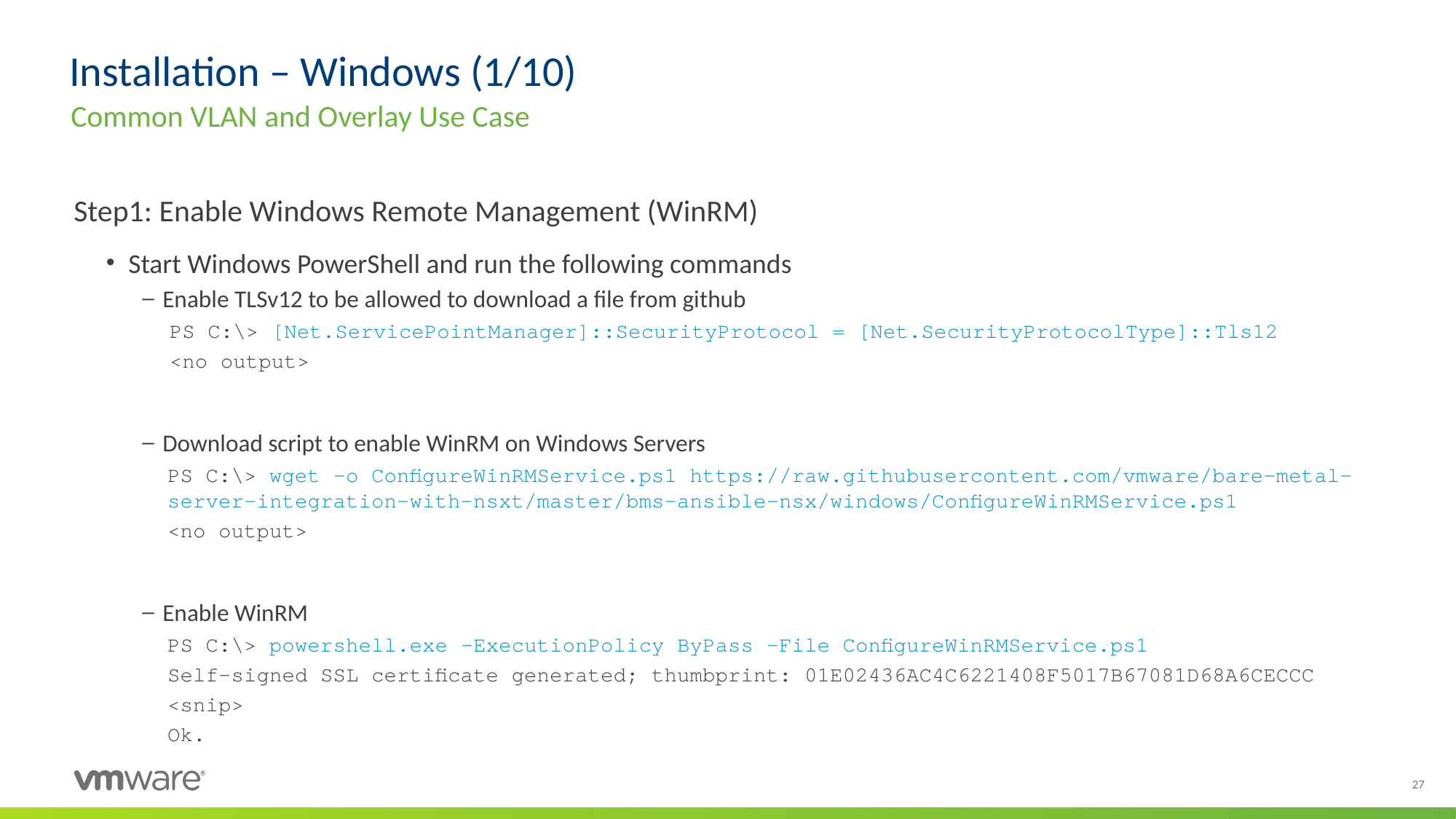

# Installation – Windows (1/10)
Common VLAN and Overlay Use Case
Step1: Enable Windows Remote Management (WinRM)
Start Windows PowerShell and run the following commands
Enable TLSv12 to be allowed to download a file from github
PS C:\> [Net.ServicePointManager]::SecurityProtocol = [Net.SecurityProtocolType]::Tls12
<no output>

Download script to enable WinRM on Windows Servers
PS C:\> wget -o ConfigureWinRMService.ps1 https://raw.githubusercontent.com/vmware/bare-metal-server-integration-with-nsxt/master/bms-ansible-nsx/windows/ConfigureWinRMService.ps1
<no output>

Enable WinRM
PS C:\> powershell.exe -ExecutionPolicy ByPass -File ConfigureWinRMService.ps1
Self-signed SSL certificate generated; thumbprint: 01E02436AC4C6221408F5017B67081D68A6CECCC
<snip>
Ok.